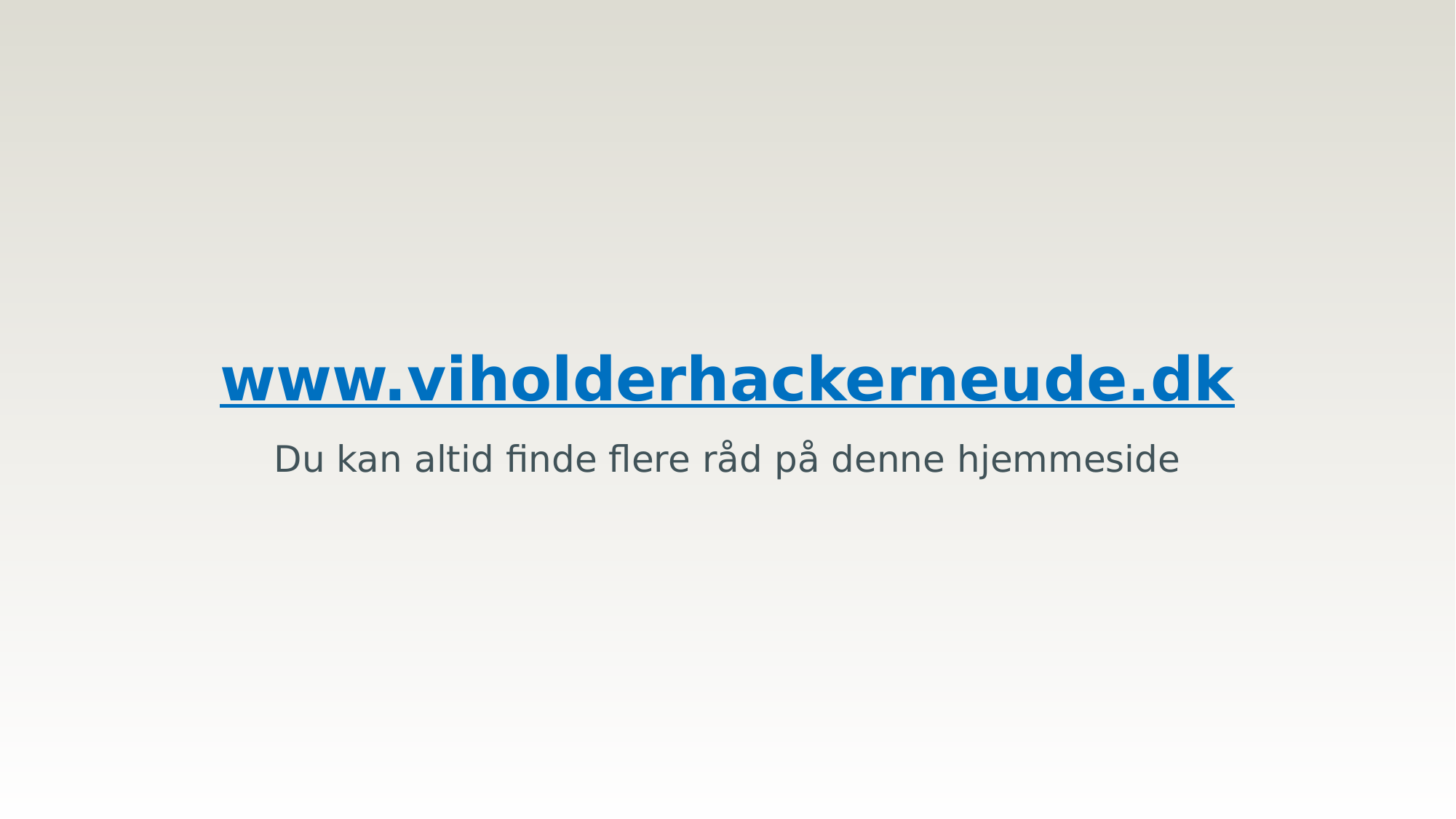

# www.viholderhackerneude.dk
Du kan altid finde flere råd på denne hjemmeside